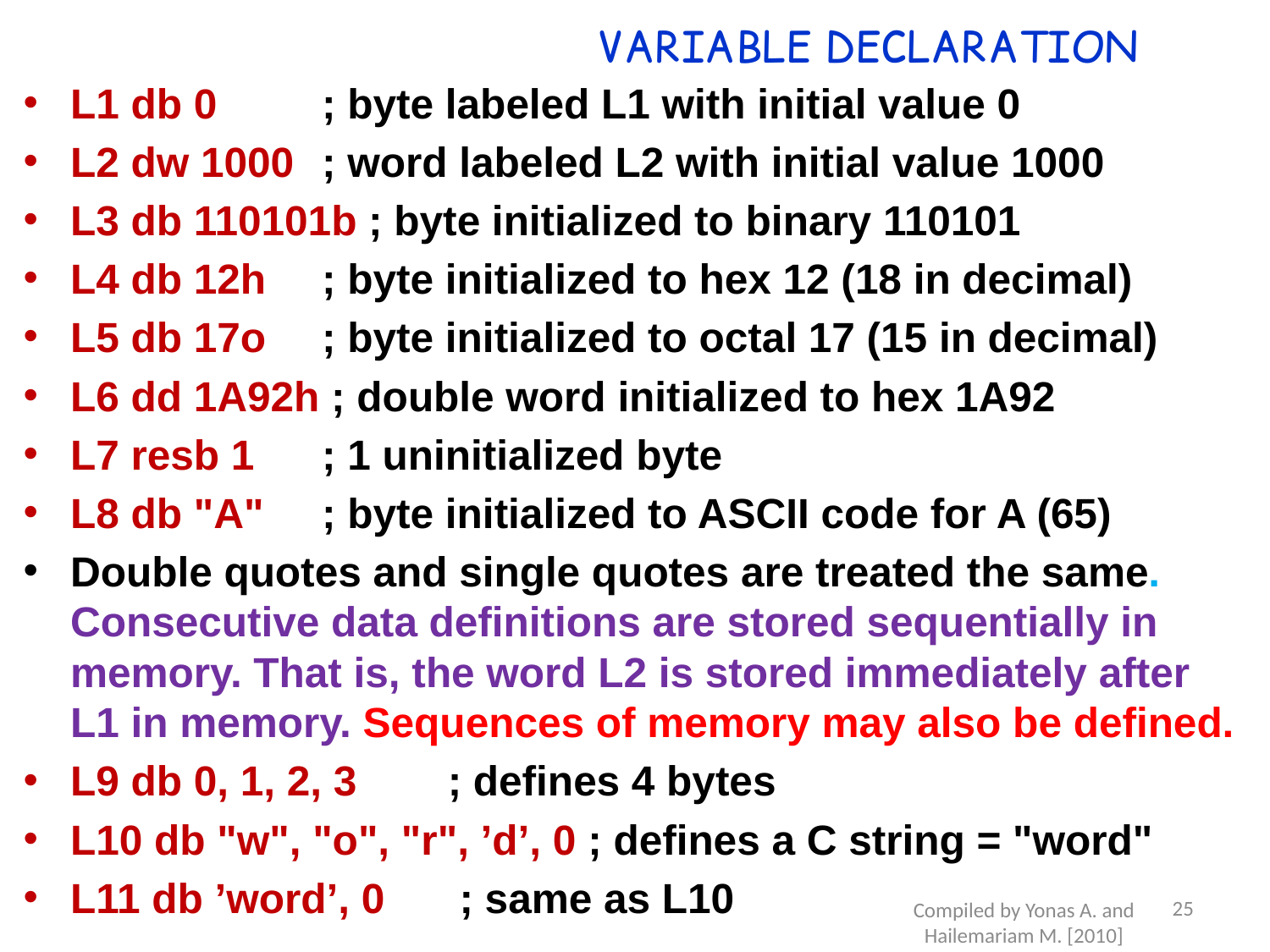

# VARIABLE DECLARATION
L1 db 0 	; byte labeled L1 with initial value 0
L2 dw 1000 	; word labeled L2 with initial value 1000
L3 db 110101b ; byte initialized to binary 110101
L4 db 12h 	; byte initialized to hex 12 (18 in decimal)
L5 db 17o 	; byte initialized to octal 17 (15 in decimal)
L6 dd 1A92h ; double word initialized to hex 1A92
L7 resb 1 	; 1 uninitialized byte
L8 db "A" 	; byte initialized to ASCII code for A (65)
Double quotes and single quotes are treated the same. Consecutive data definitions are stored sequentially in memory. That is, the word L2 is stored immediately after L1 in memory. Sequences of memory may also be defined.
L9 db 0, 1, 2, 3 	; defines 4 bytes
L10 db "w", "o", "r", ’d’, 0 ; defines a C string = "word"
L11 db ’word’, 0	 ; same as L10
25
Compiled by Yonas A. and Hailemariam M. [2010]